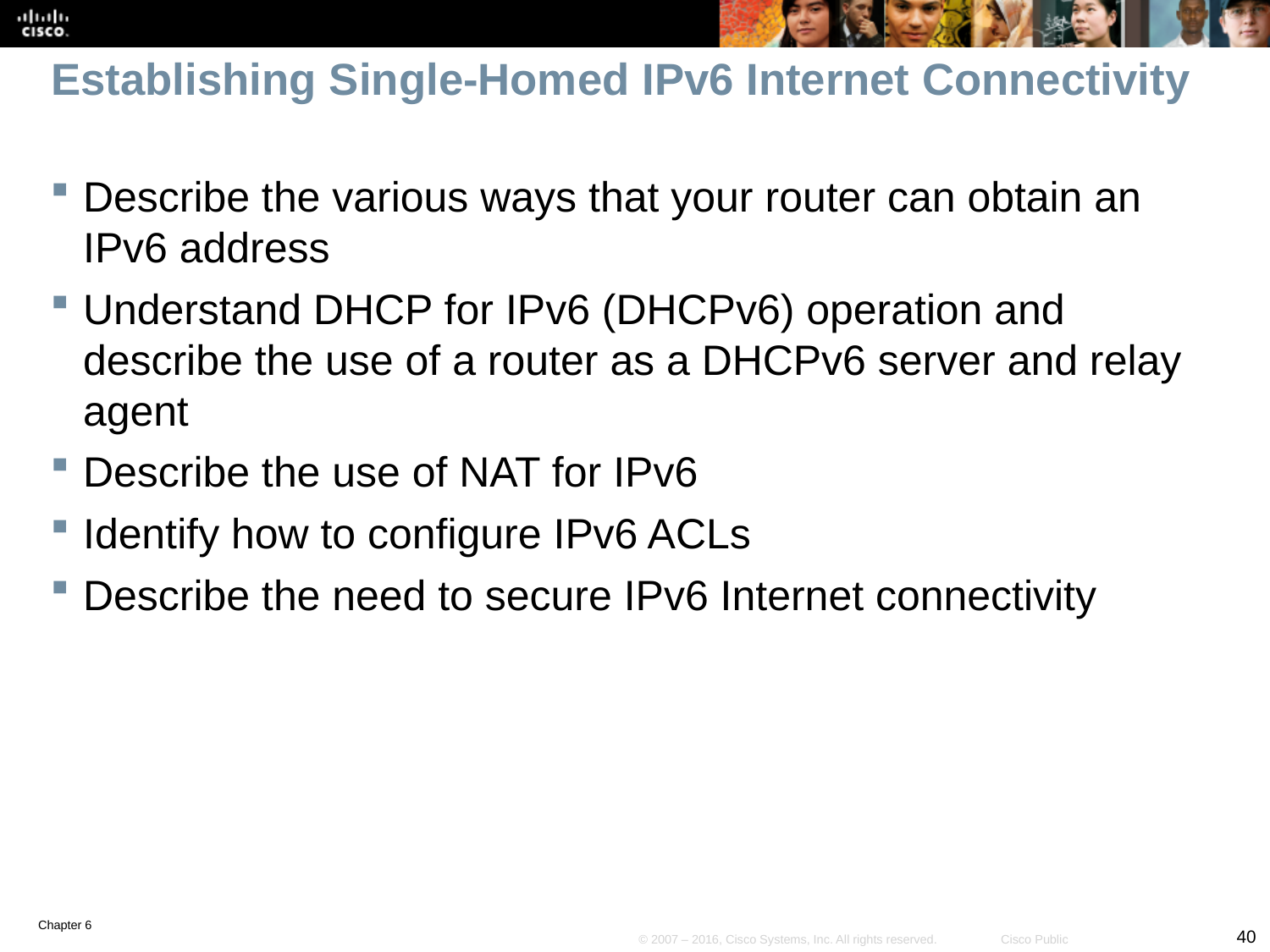

# Establishing Single-Homed IPv6 Internet Connectivity
Describe the various ways that your router can obtain an IPv6 address
Understand DHCP for IPv6 (DHCPv6) operation and describe the use of a router as a DHCPv6 server and relay agent
Describe the use of NAT for IPv6
Identify how to configure IPv6 ACLs
Describe the need to secure IPv6 Internet connectivity